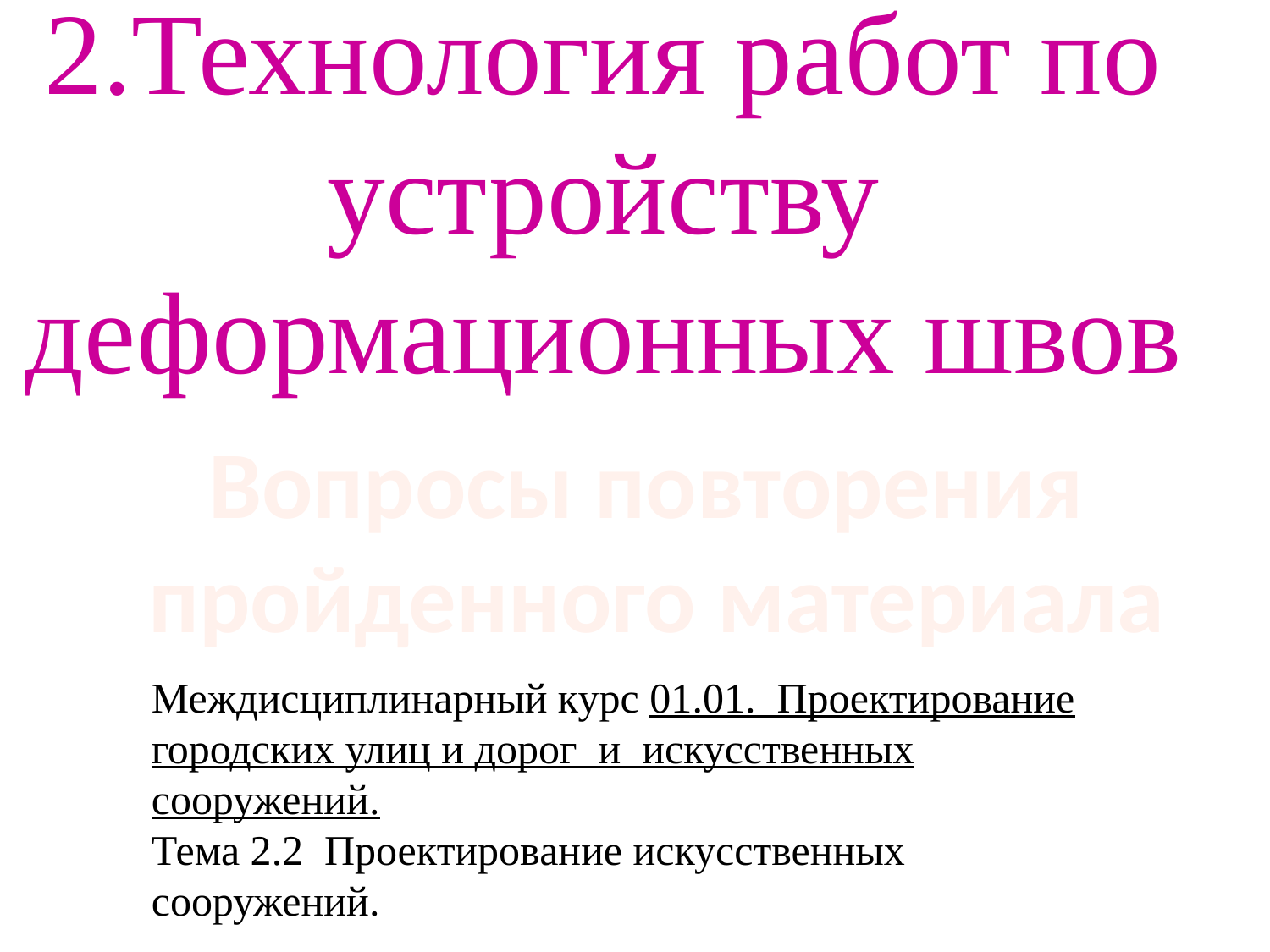

# 2.Технология работ по устройству деформационных швов
Вопросы повторения
 пройденного материала
Междисциплинарный курс 01.01.  Проектирование городских улиц и дорог  и  искусственных сооружений.
Тема 2.2  Проектирование искусственных сооружений.